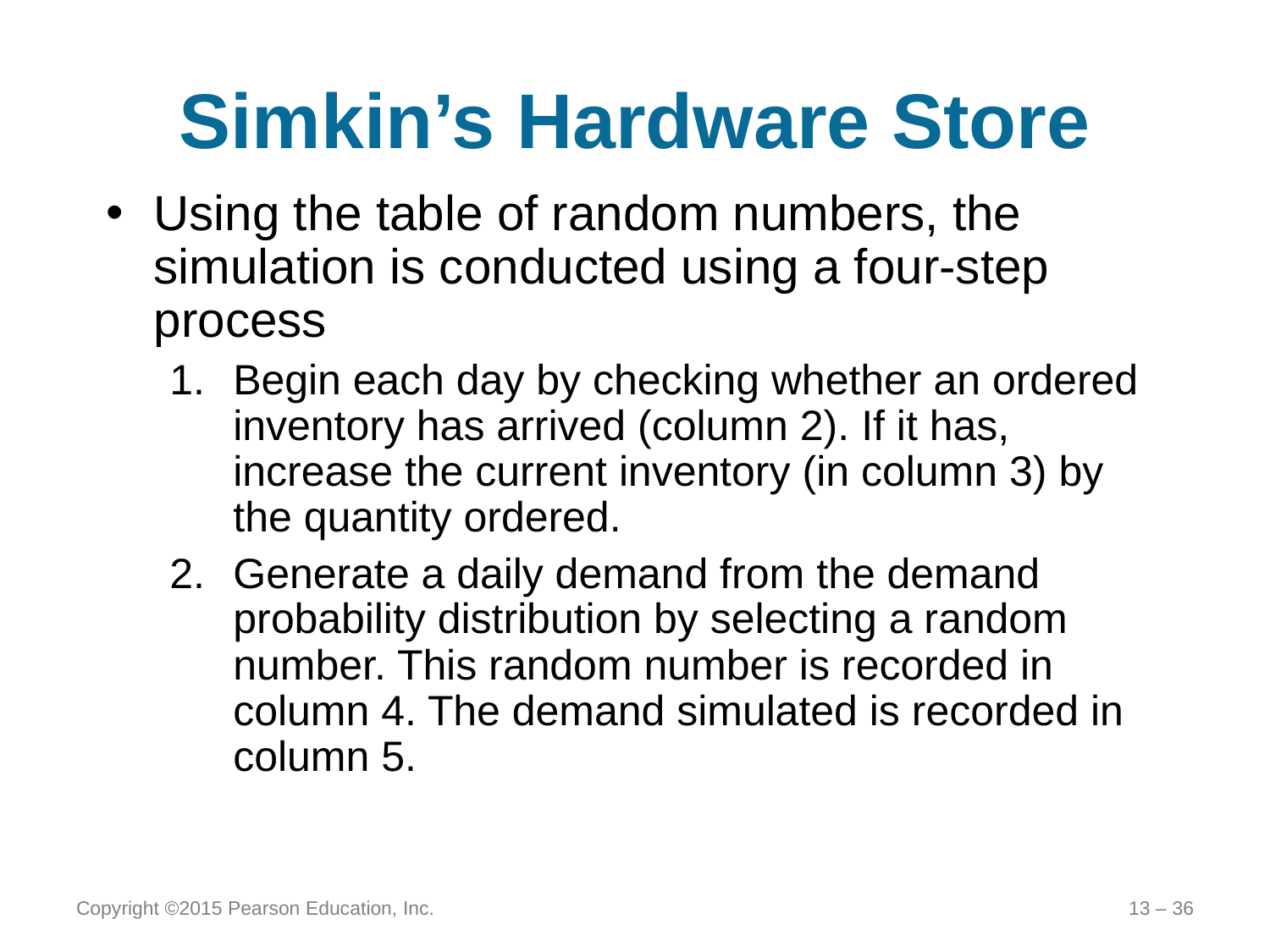

# Simkin’s Hardware Store
Using the table of random numbers, the simulation is conducted using a four-step process
Begin each day by checking whether an ordered inventory has arrived (column 2). If it has, increase the current inventory (in column 3) by the quantity ordered.
Generate a daily demand from the demand probability distribution by selecting a random number. This random number is recorded in column 4. The demand simulated is recorded in column 5.
Copyright ©2015 Pearson Education, Inc.
13 – 36